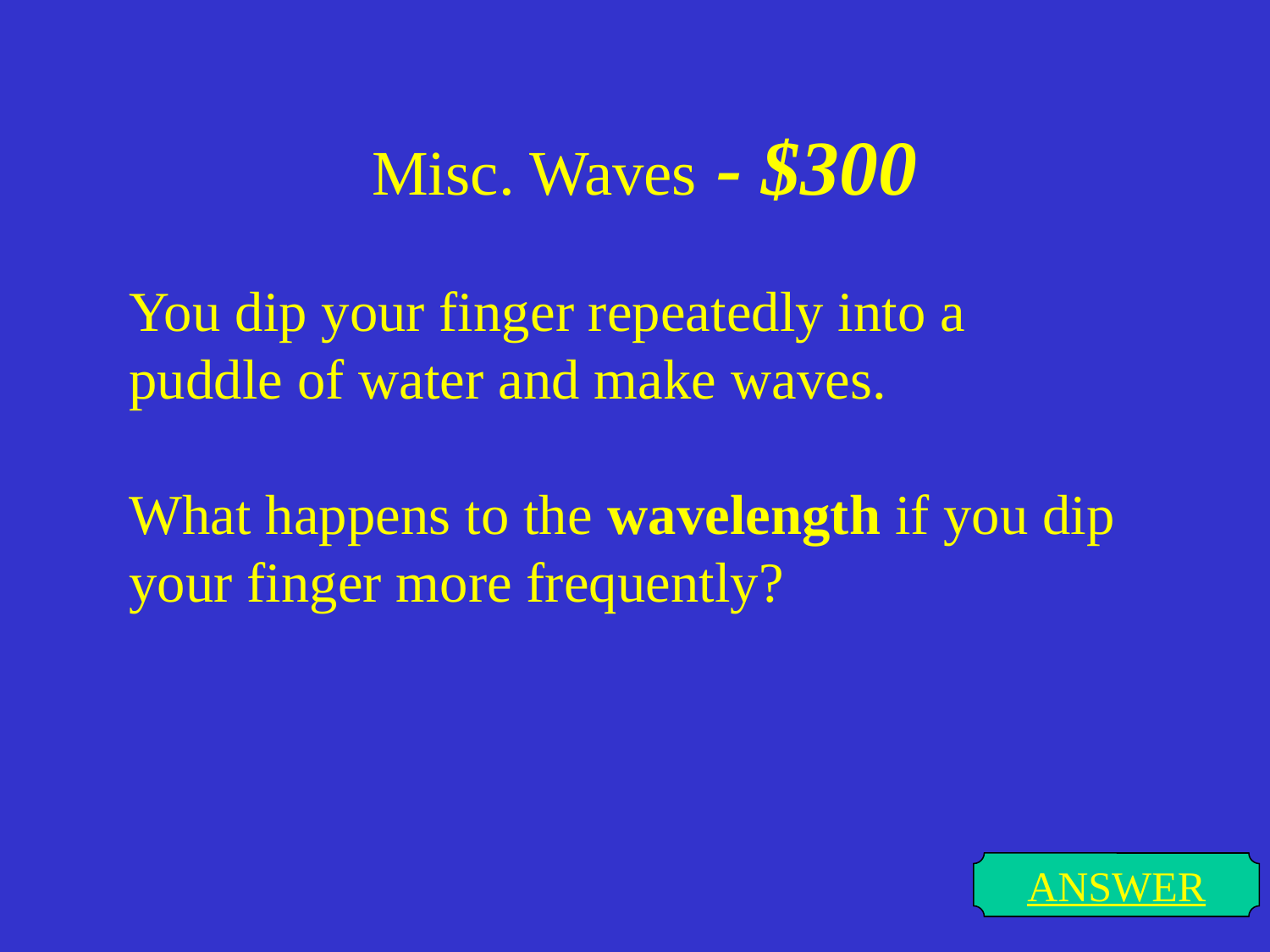

# Misc. Waves - $300
You dip your finger repeatedly into a puddle of water and make waves.

What happens to the wavelength if you dip your finger more frequently?

ANSWER